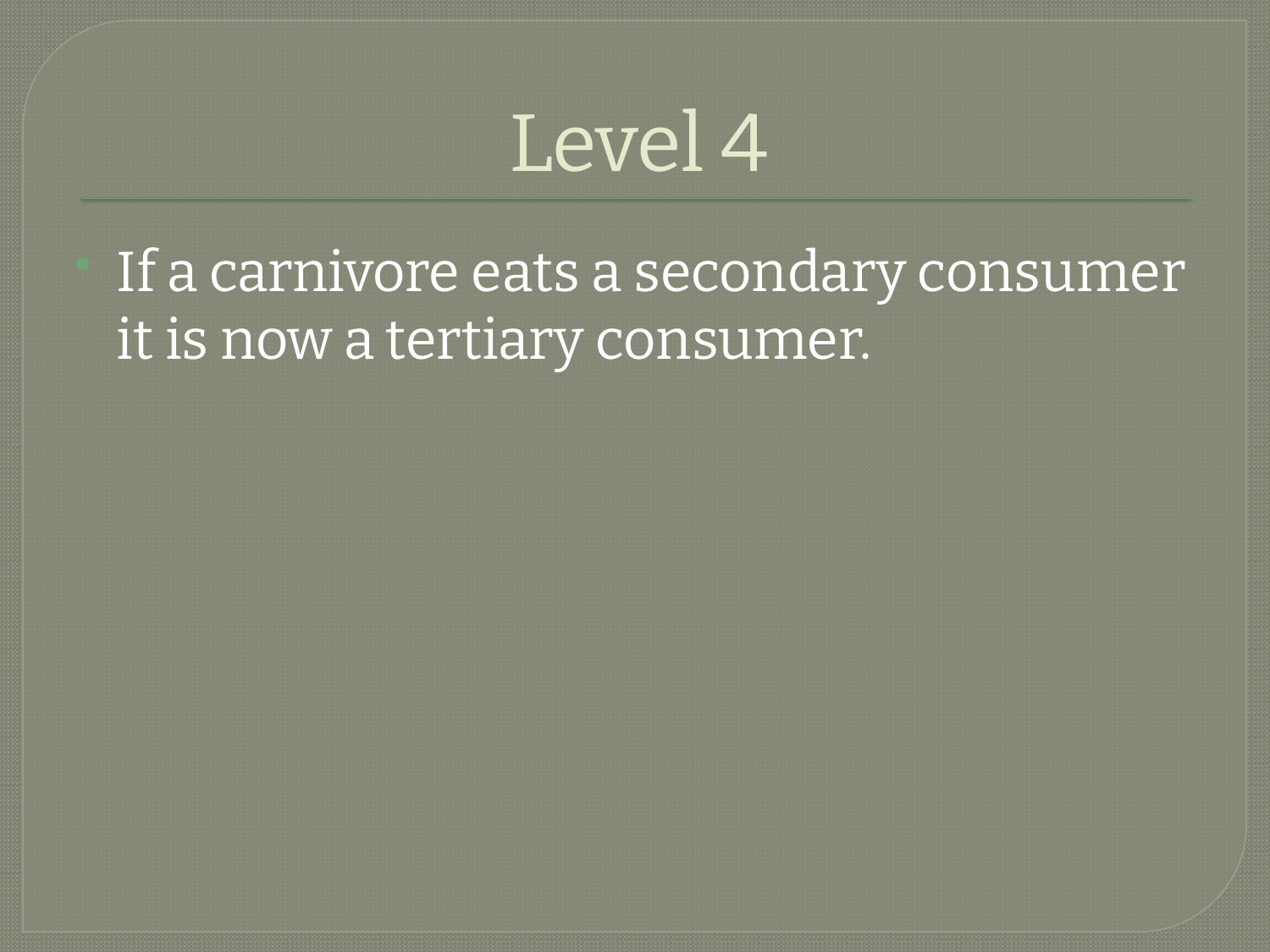

# Level 4
If a carnivore eats a secondary consumer it is now a tertiary consumer.